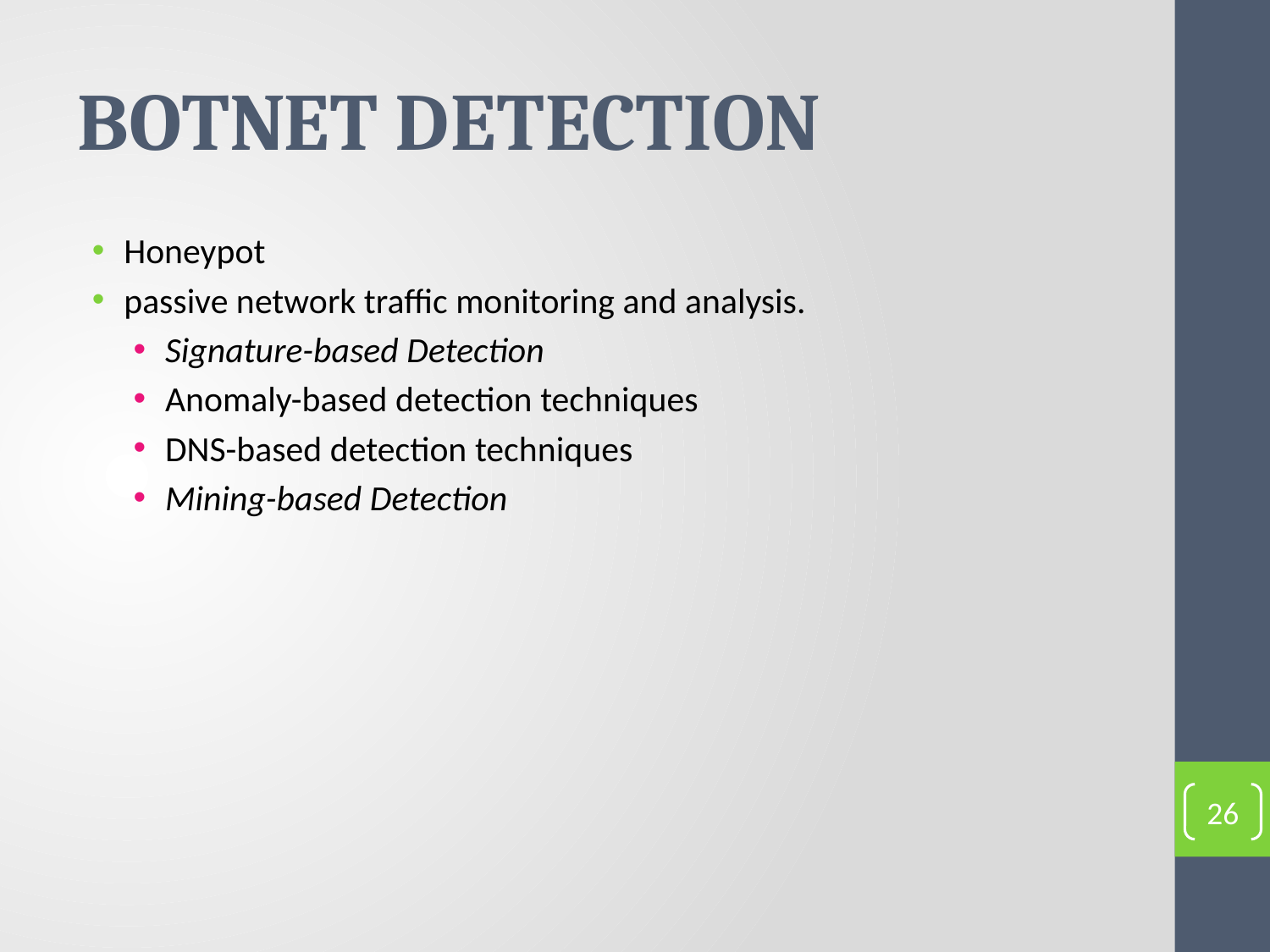

# BOTNET DETECTION
Honeypot
passive network traffic monitoring and analysis.
Signature-based Detection
Anomaly-based detection techniques
DNS-based detection techniques
Mining-based Detection

26